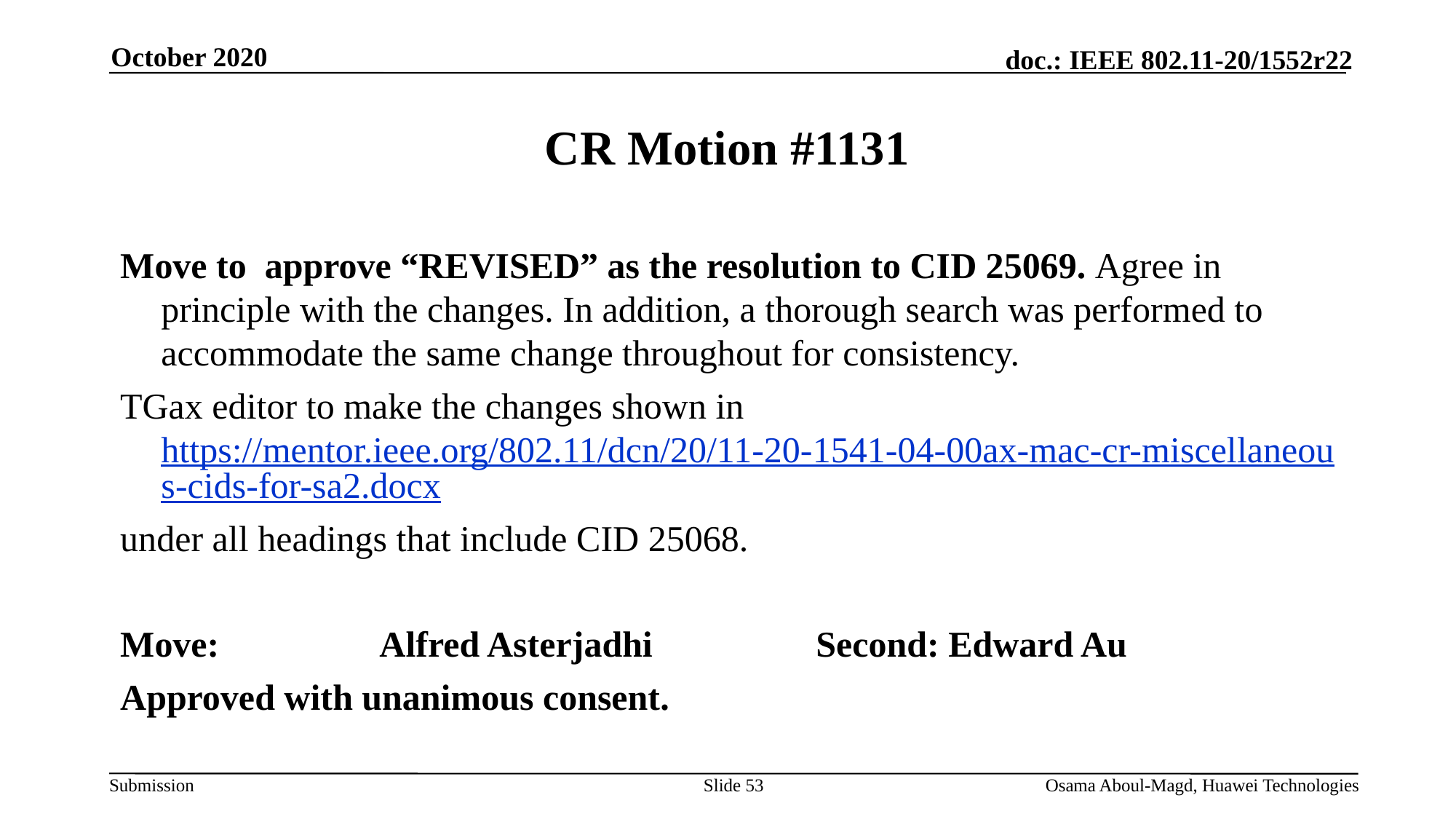

October 2020
# CR Motion #1131
Move to  approve “REVISED” as the resolution to CID 25069. Agree in principle with the changes. In addition, a thorough search was performed to accommodate the same change throughout for consistency.
TGax editor to make the changes shown in https://mentor.ieee.org/802.11/dcn/20/11-20-1541-04-00ax-mac-cr-miscellaneous-cids-for-sa2.docx
under all headings that include CID 25068.

Move:		Alfred Asterjadhi		Second: Edward Au
Approved with unanimous consent.
Slide 53
Osama Aboul-Magd, Huawei Technologies